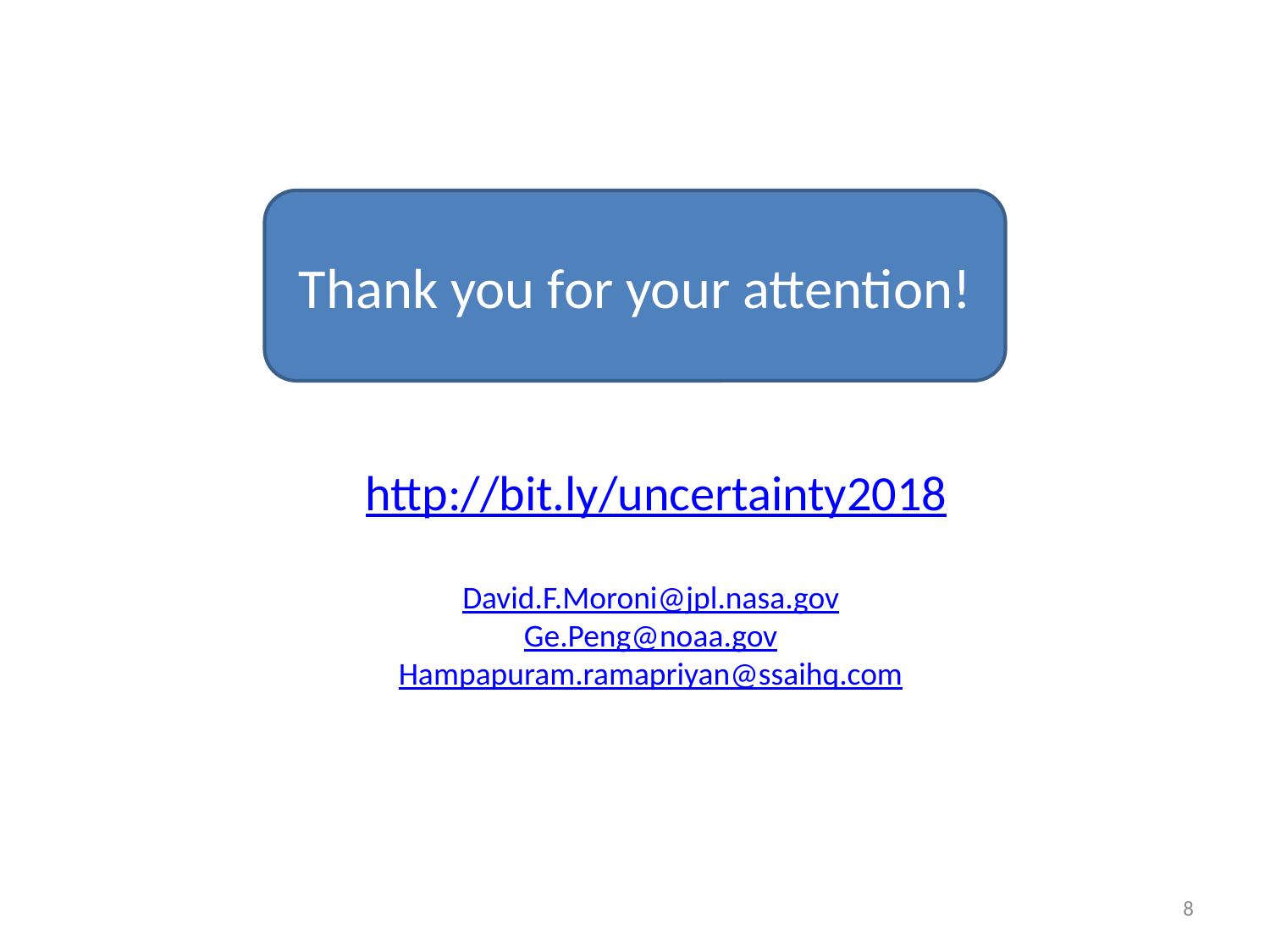

Thank you for your attention!
http://bit.ly/uncertainty2018
David.F.Moroni@jpl.nasa.gov
Ge.Peng@noaa.gov
Hampapuram.ramapriyan@ssaihq.com
8